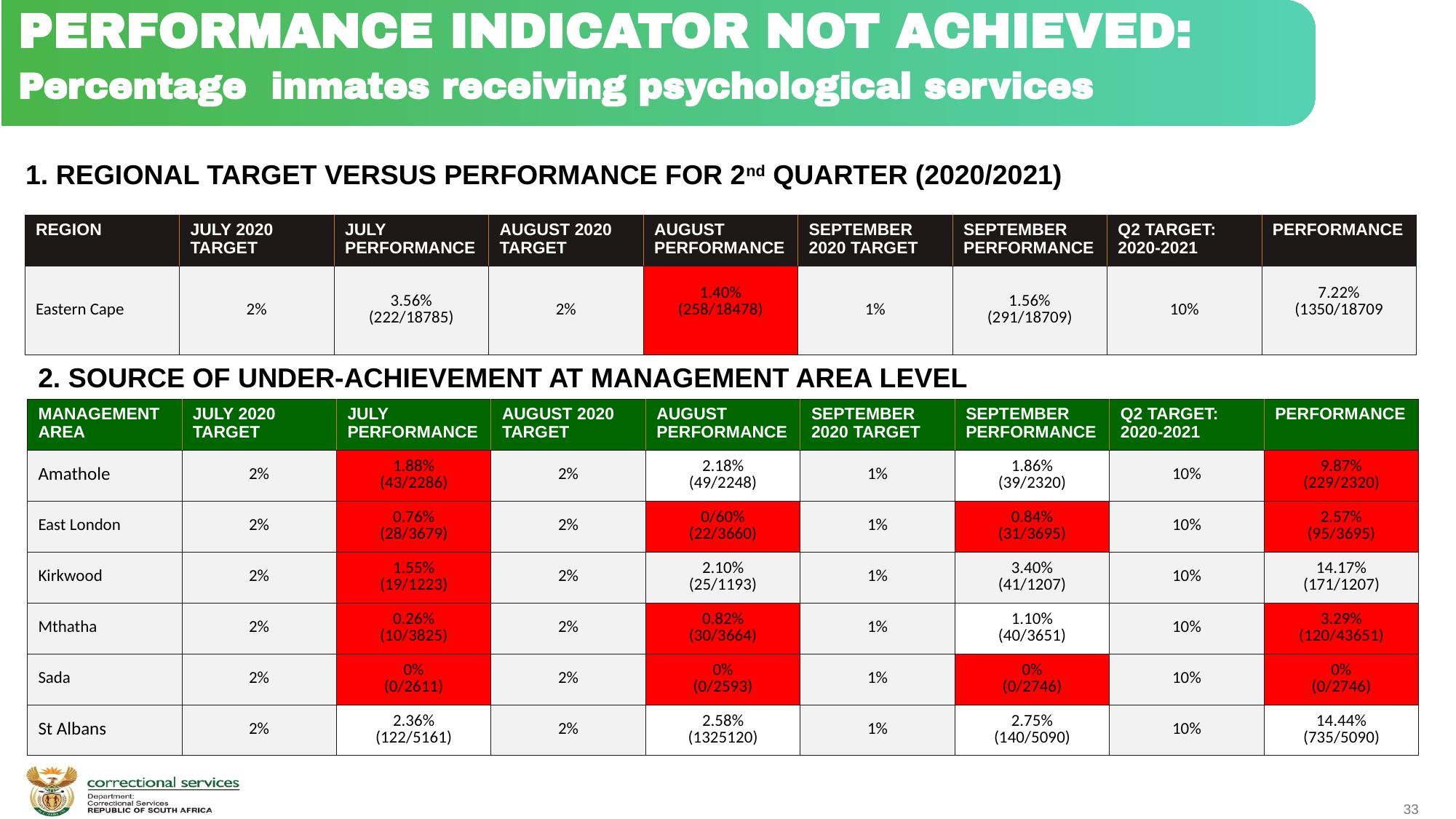

PERFORMANCE INDICATOR NOT ACHIEVED:
Percentage  inmates receiving psychological services

1. REGIONAL TARGET VERSUS PERFORMANCE FOR 2nd QUARTER (2020/2021)
| REGION | JULY 2020 TARGET | JULY PERFORMANCE | AUGUST 2020 TARGET | AUGUST PERFORMANCE | SEPTEMBER 2020 TARGET | SEPTEMBER PERFORMANCE | Q2 TARGET: 2020-2021 | PERFORMANCE |
| --- | --- | --- | --- | --- | --- | --- | --- | --- |
| Eastern Cape | 2% | 3.56% (222/18785) | 2% | 1.40% (258/18478) | 1% | 1.56% (291/18709) | 10% | 7.22% (1350/18709 |
2. SOURCE OF UNDER-ACHIEVEMENT AT MANAGEMENT AREA LEVEL
| MANAGEMENT AREA | JULY 2020 TARGET | JULY PERFORMANCE | AUGUST 2020 TARGET | AUGUST PERFORMANCE | SEPTEMBER 2020 TARGET | SEPTEMBER PERFORMANCE | Q2 TARGET: 2020-2021 | PERFORMANCE |
| --- | --- | --- | --- | --- | --- | --- | --- | --- |
| Amathole | 2% | 1.88% (43/2286) | 2% | 2.18% (49/2248) | 1% | 1.86% (39/2320) | 10% | 9.87% (229/2320) |
| East London | 2% | 0.76% (28/3679) | 2% | 0/60% (22/3660) | 1% | 0.84% (31/3695) | 10% | 2.57% (95/3695) |
| Kirkwood | 2% | 1.55% (19/1223) | 2% | 2.10% (25/1193) | 1% | 3.40% (41/1207) | 10% | 14.17% (171/1207) |
| Mthatha | 2% | 0.26% (10/3825) | 2% | 0.82% (30/3664) | 1% | 1.10% (40/3651) | 10% | 3.29% (120/43651) |
| Sada | 2% | 0% (0/2611) | 2% | 0% (0/2593) | 1% | 0% (0/2746) | 10% | 0% (0/2746) |
| St Albans | 2% | 2.36% (122/5161) | 2% | 2.58% (1325120) | 1% | 2.75% (140/5090) | 10% | 14.44% (735/5090) |